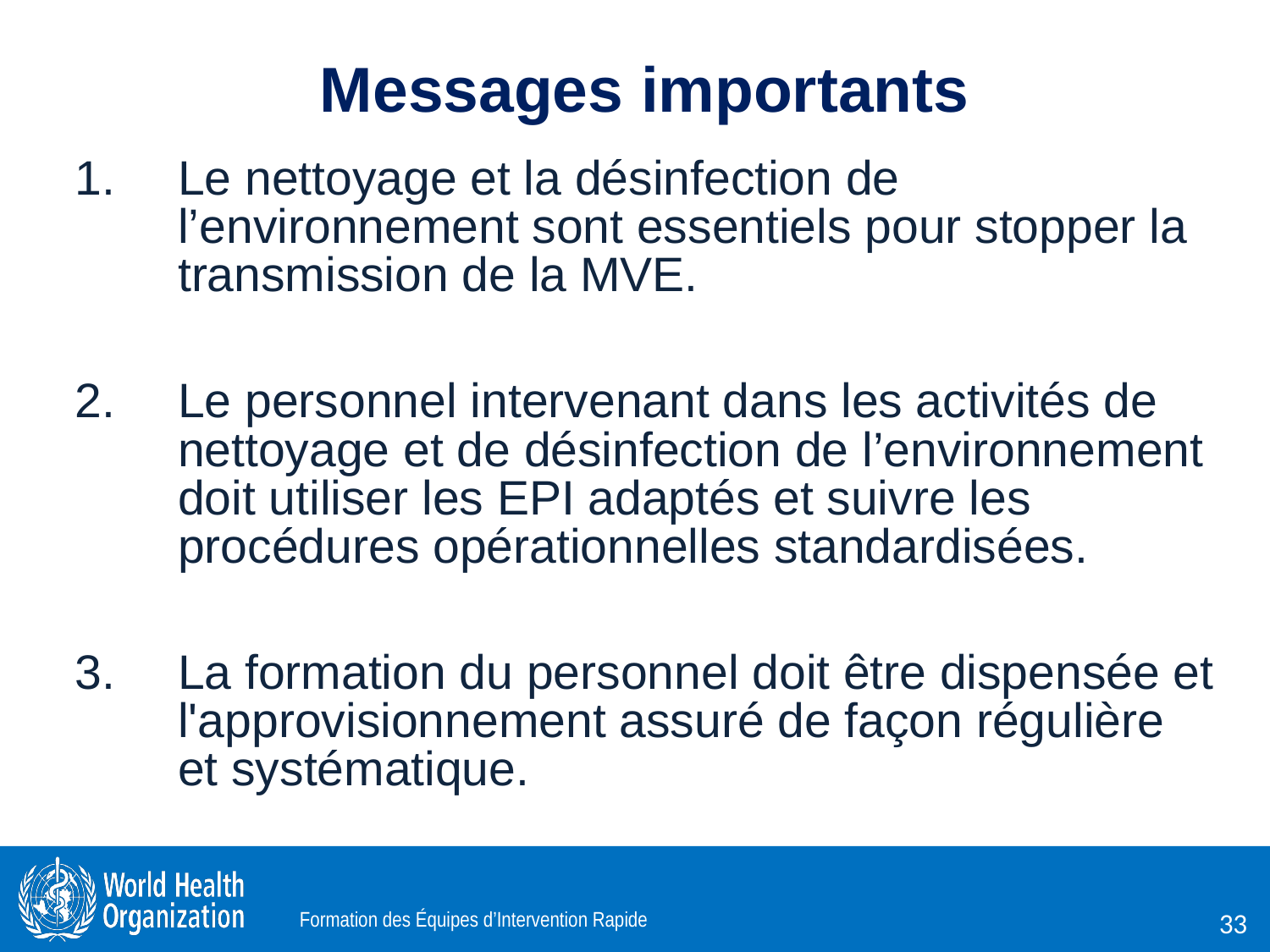

Messages importants
Le nettoyage et la désinfection de l’environnement sont essentiels pour stopper la transmission de la MVE.

Le personnel intervenant dans les activités de nettoyage et de désinfection de l’environnement doit utiliser les EPI adaptés et suivre les procédures opérationnelles standardisées.

La formation du personnel doit être dispensée et l'approvisionnement assuré de façon régulière et systématique.